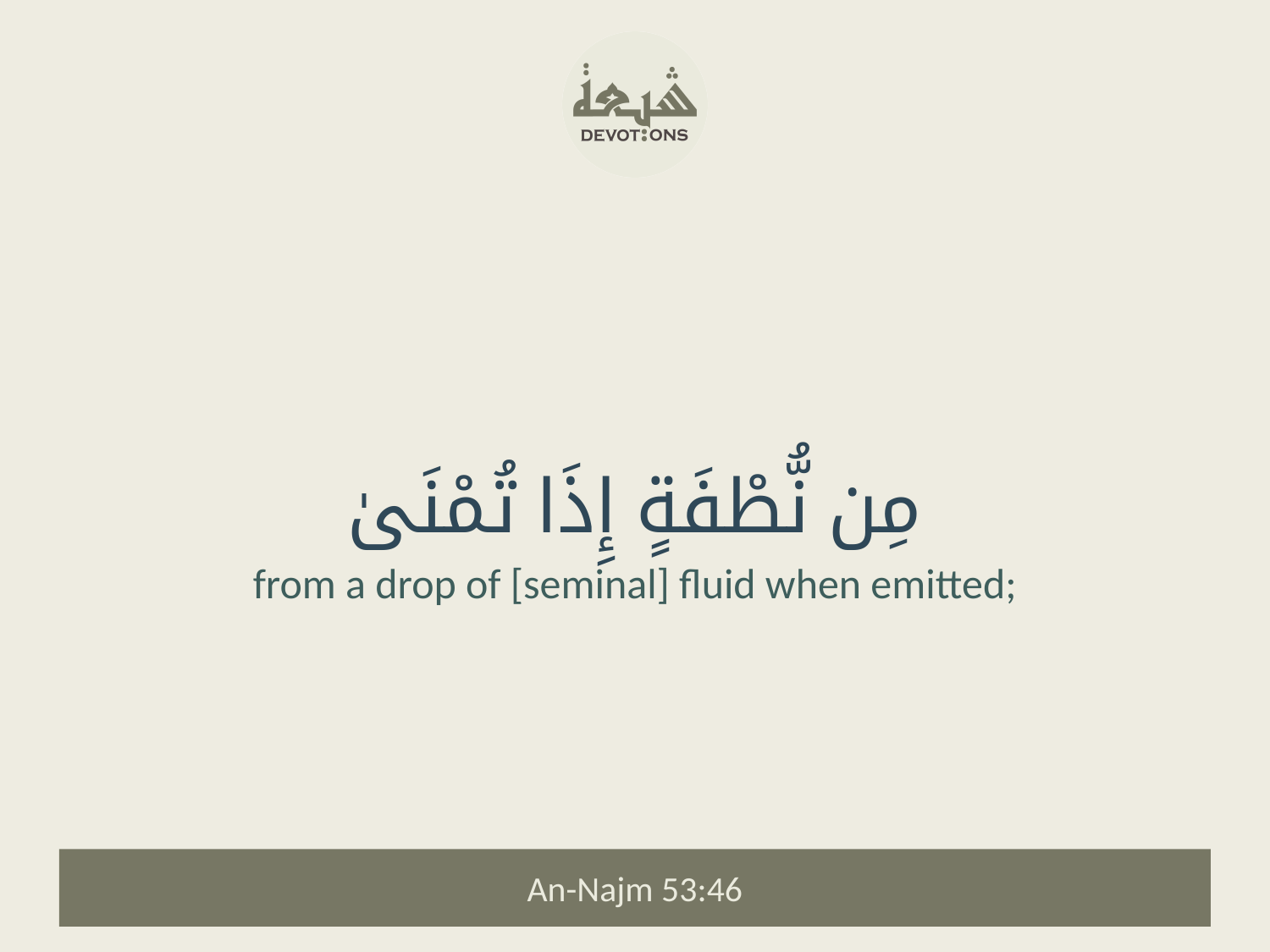

مِن نُّطْفَةٍ إِذَا تُمْنَىٰ
from a drop of [seminal] fluid when emitted;
An-Najm 53:46